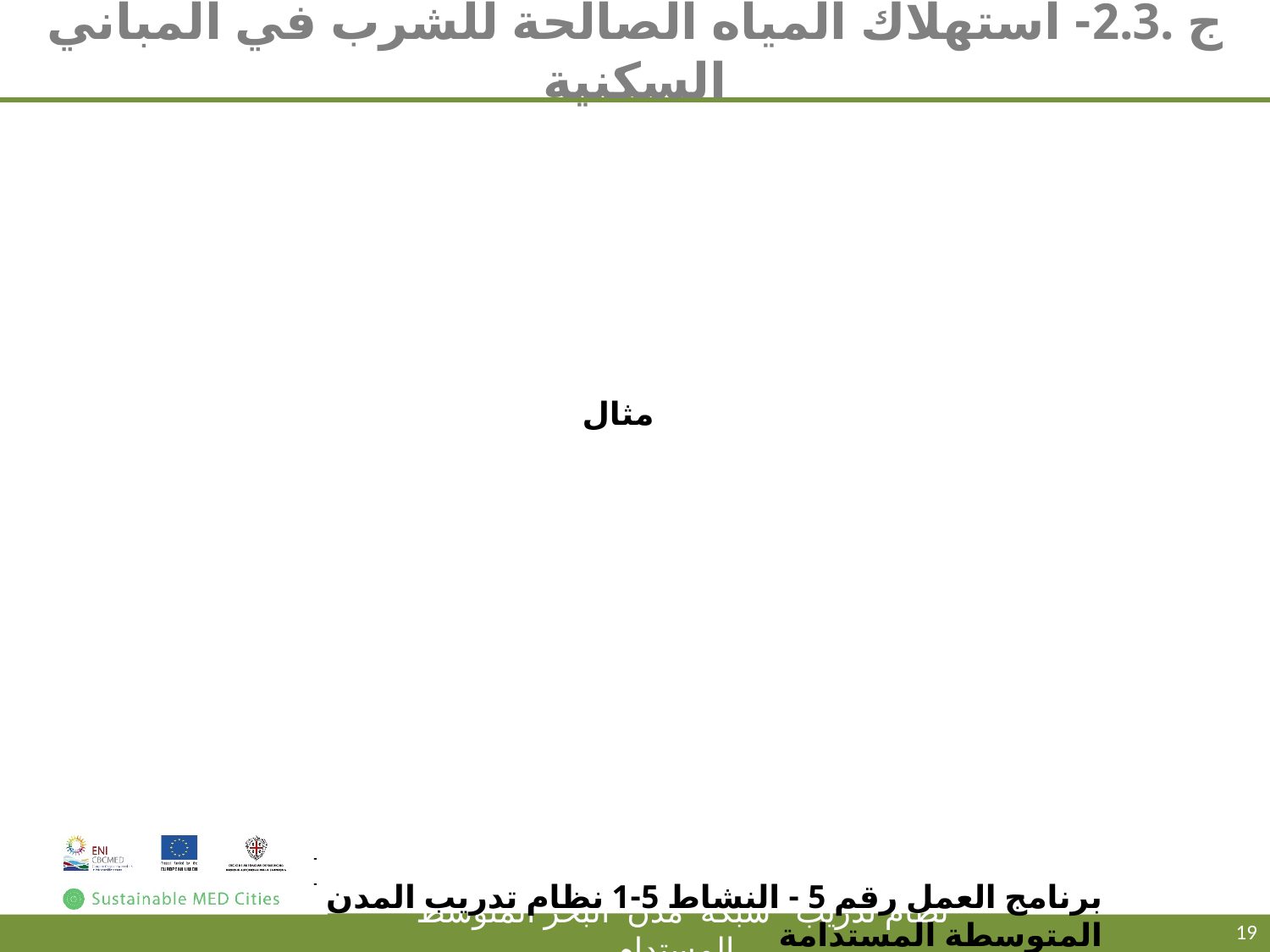

# ج .2.3- استهلاك المياه الصالحة للشرب في المباني السكنية

مثال

برنامج العمل رقم 5 - النشاط 5-1 نظام تدريب المدن المتوسطة المستدامة
نظام تدريب   شبكة  مدن  البحر المتوسط   المستدام
19